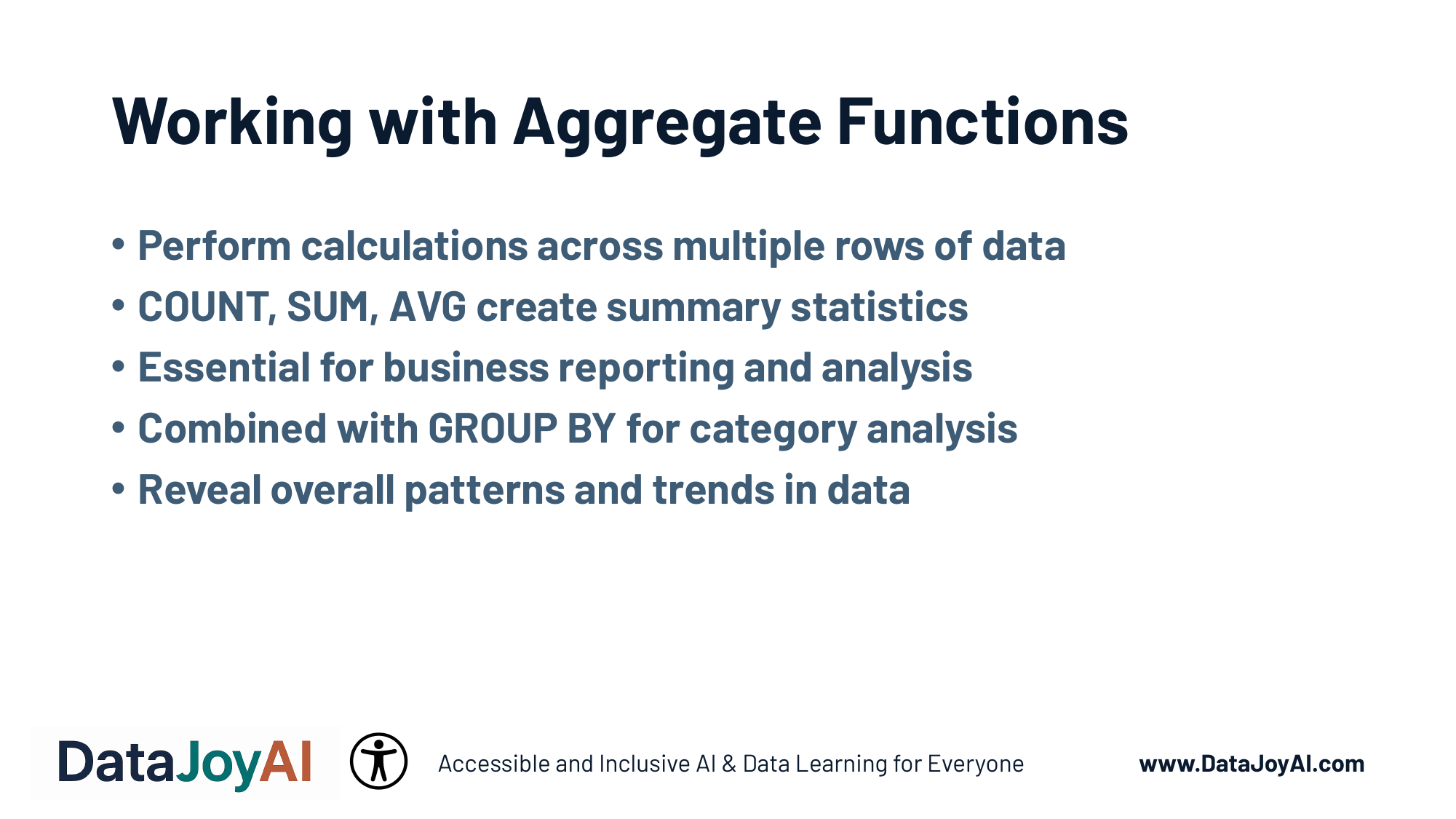

# Working with Aggregate Functions
Perform calculations across multiple rows of data
COUNT, SUM, AVG create summary statistics
Essential for business reporting and analysis
Combined with GROUP BY for category analysis
Reveal overall patterns and trends in data